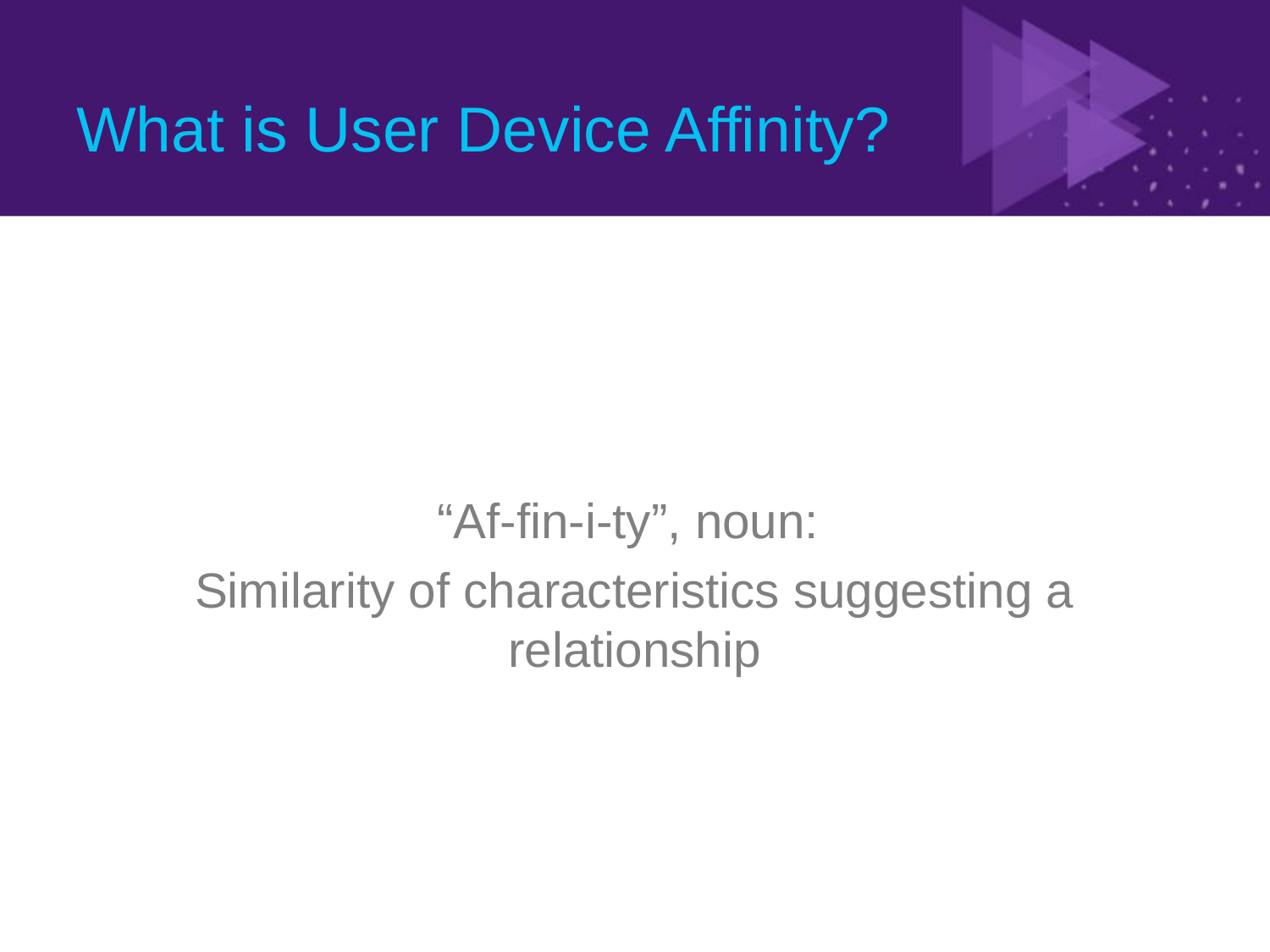

# What is User Device Affinity?
“Af-fin-i-ty”, noun:
Similarity of characteristics suggesting a relationship